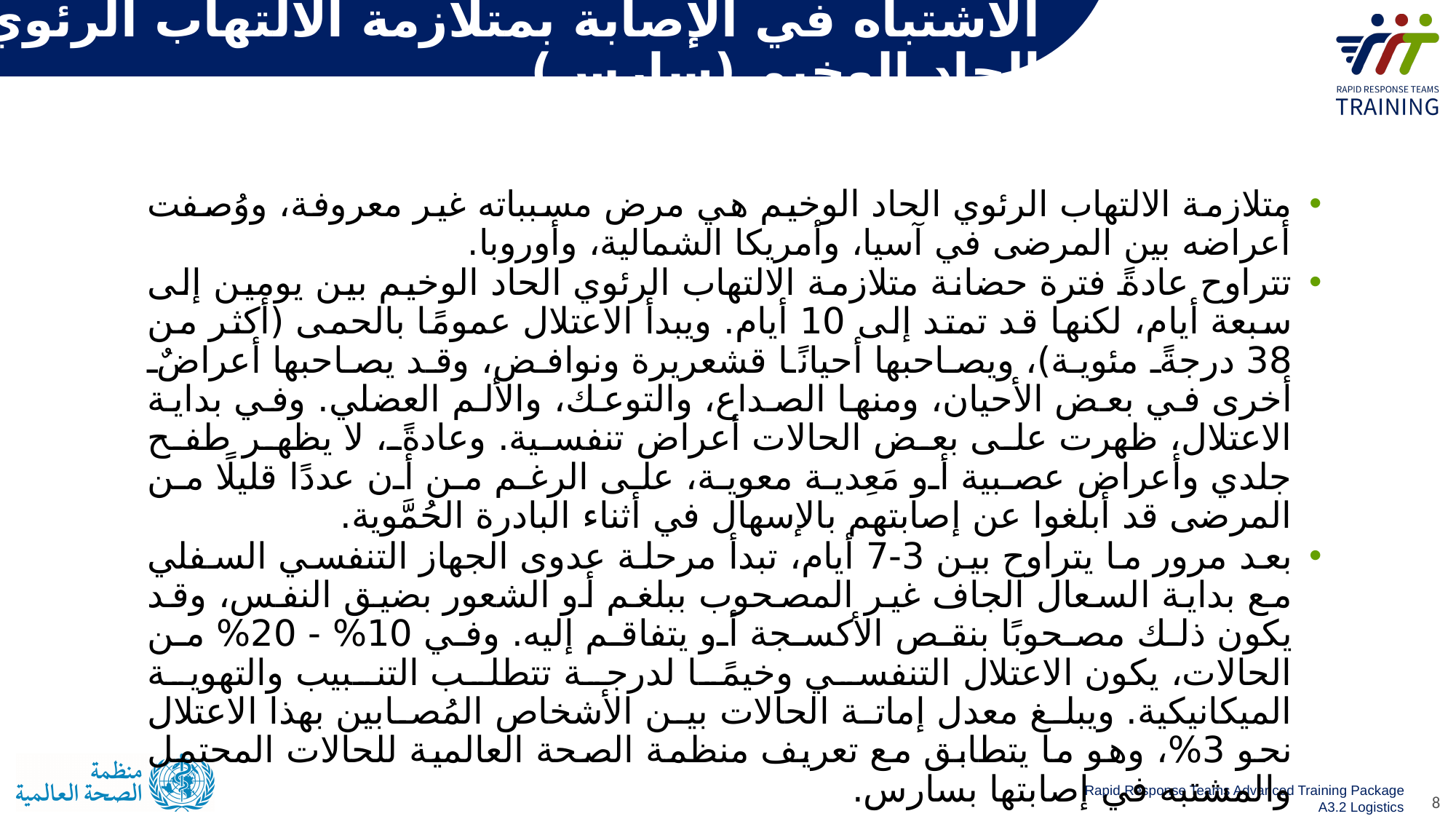

# الاشتباه في الإصابة بمتلازمة الالتهاب الرئوي الحاد الوخيم (سارس)
متلازمة الالتهاب الرئوي الحاد الوخيم هي مرض مسبباته غير معروفة، ووُصفت أعراضه بين المرضى في آسيا، وأمريكا الشمالية، وأوروبا.
تتراوح عادةً فترة حضانة متلازمة الالتهاب الرئوي الحاد الوخيم بين يومين إلى سبعة أيام، لكنها قد تمتد إلى 10 أيام. ويبدأ الاعتلال عمومًا بالحمى (أكثر من 38 درجةً مئوية)، ويصاحبها أحيانًا قشعريرة ونوافض، وقد يصاحبها أعراضٌ أخرى في بعض الأحيان، ومنها الصداع، والتوعك، والألم العضلي. وفي بداية الاعتلال، ظهرت على بعض الحالات أعراض تنفسية. وعادةً، لا يظهر طفح جلدي وأعراض عصبية أو مَعِدية معوية، على الرغم من أن عددًا قليلًا من المرضى قد أبلغوا عن إصابتهم بالإسهال في أثناء البادرة الحُمَّوية.
بعد مرور ما يتراوح بين 3-7 أيام، تبدأ مرحلة عدوى الجهاز التنفسي السفلي مع بداية السعال الجاف غير المصحوب ببلغم أو الشعور بضيق النفس، وقد يكون ذلك مصحوبًا بنقص الأكسجة أو يتفاقم إليه. وفي 10% - 20% من الحالات، يكون الاعتلال التنفسي وخيمًا لدرجة تتطلب التنبيب والتهوية الميكانيكية. ويبلغ معدل إماتة الحالات بين الأشخاص المُصابين بهذا الاعتلال نحو 3%، وهو ما يتطابق مع تعريف منظمة الصحة العالمية للحالات المحتمل والمشتبه في إصابتها بسارس.
8